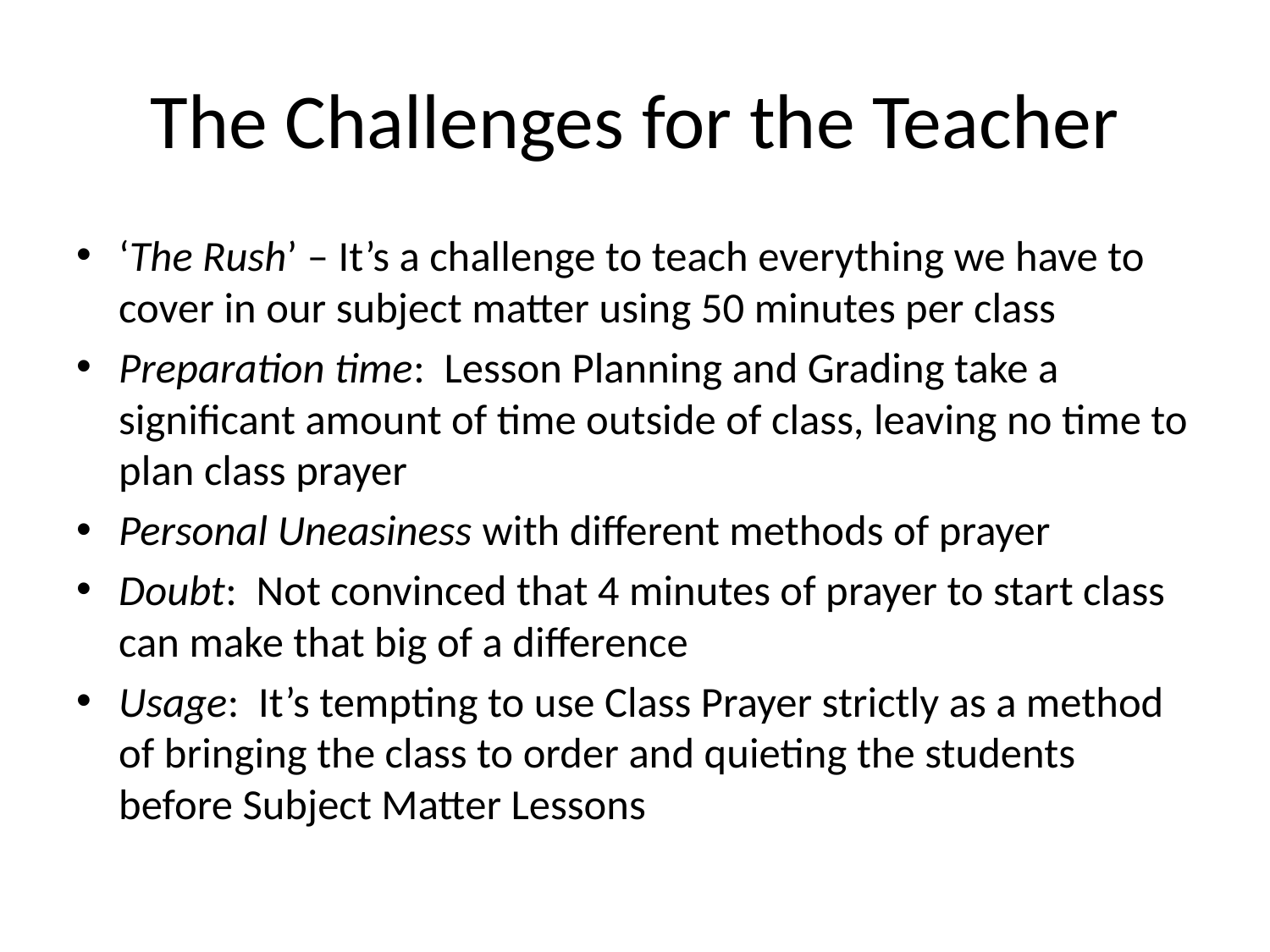

# The Challenges for the Teacher
‘The Rush’ – It’s a challenge to teach everything we have to cover in our subject matter using 50 minutes per class
Preparation time:  Lesson Planning and Grading take a significant amount of time outside of class, leaving no time to plan class prayer
Personal Uneasiness with different methods of prayer
Doubt:  Not convinced that 4 minutes of prayer to start class can make that big of a difference
Usage:  It’s tempting to use Class Prayer strictly as a method of bringing the class to order and quieting the students before Subject Matter Lessons